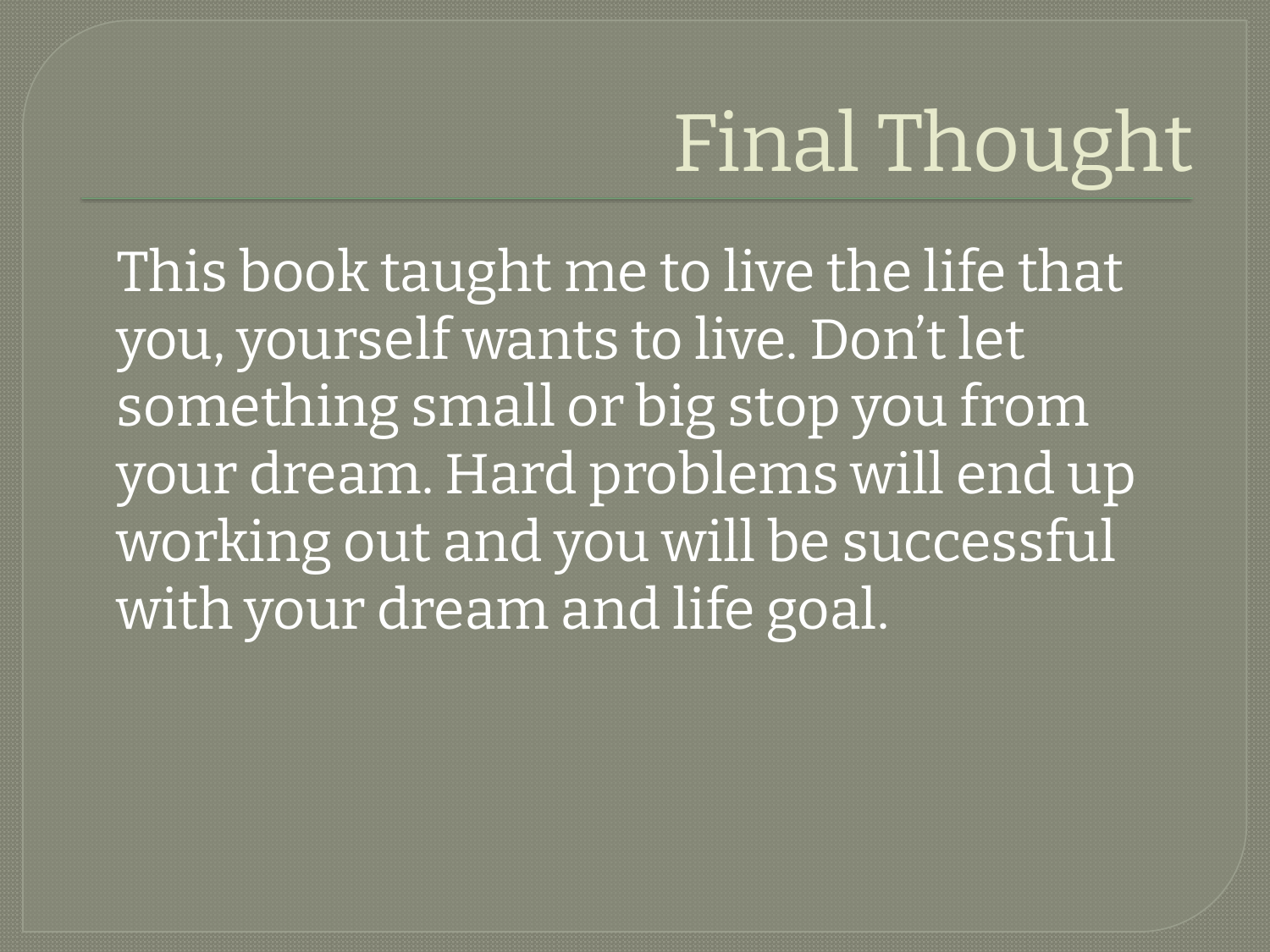

# Final Thought
	This book taught me to live the life that you, yourself wants to live. Don’t let something small or big stop you from your dream. Hard problems will end up working out and you will be successful with your dream and life goal.